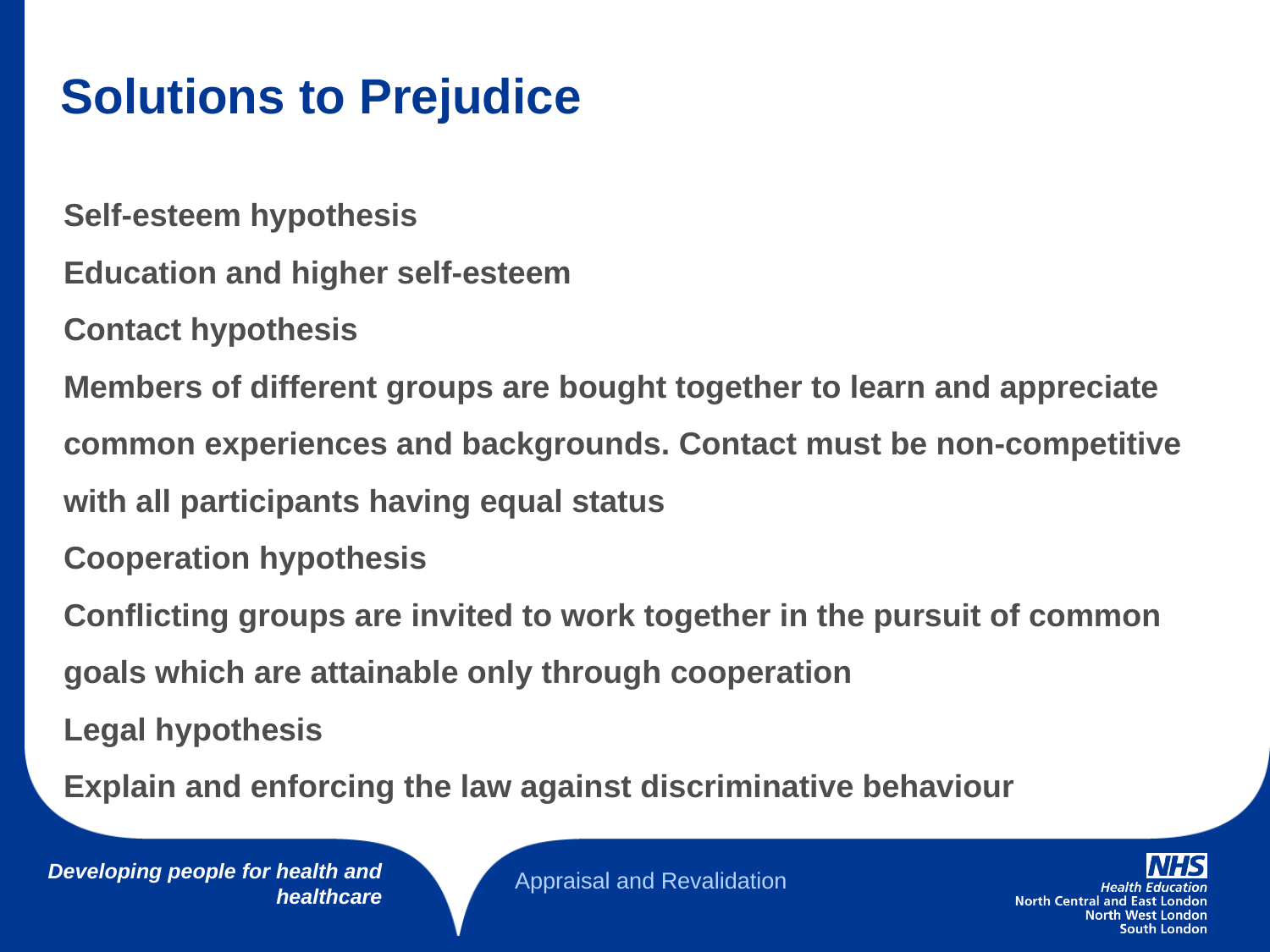

# Solutions to Prejudice
Self-esteem hypothesis
Education and higher self-esteem
Contact hypothesis
Members of different groups are bought together to learn and appreciate common experiences and backgrounds. Contact must be non-competitive with all participants having equal status
Cooperation hypothesis
Conflicting groups are invited to work together in the pursuit of common goals which are attainable only through cooperation
Legal hypothesis
Explain and enforcing the law against discriminative behaviour